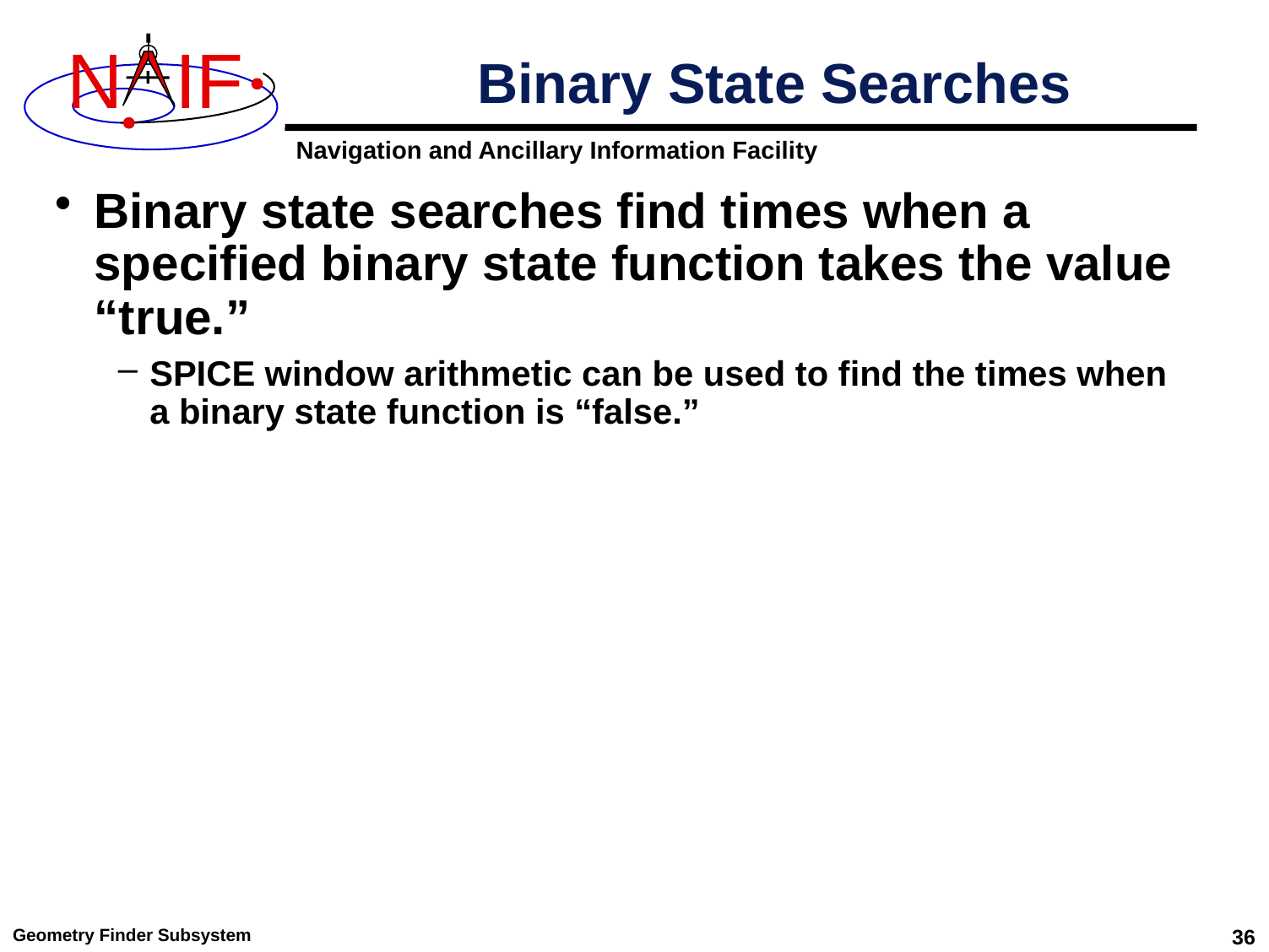

# Binary State Searches
Binary state searches find times when a specified binary state function takes the value “true.”
SPICE window arithmetic can be used to find the times when a binary state function is “false.”
Geometry Finder Subsystem
36